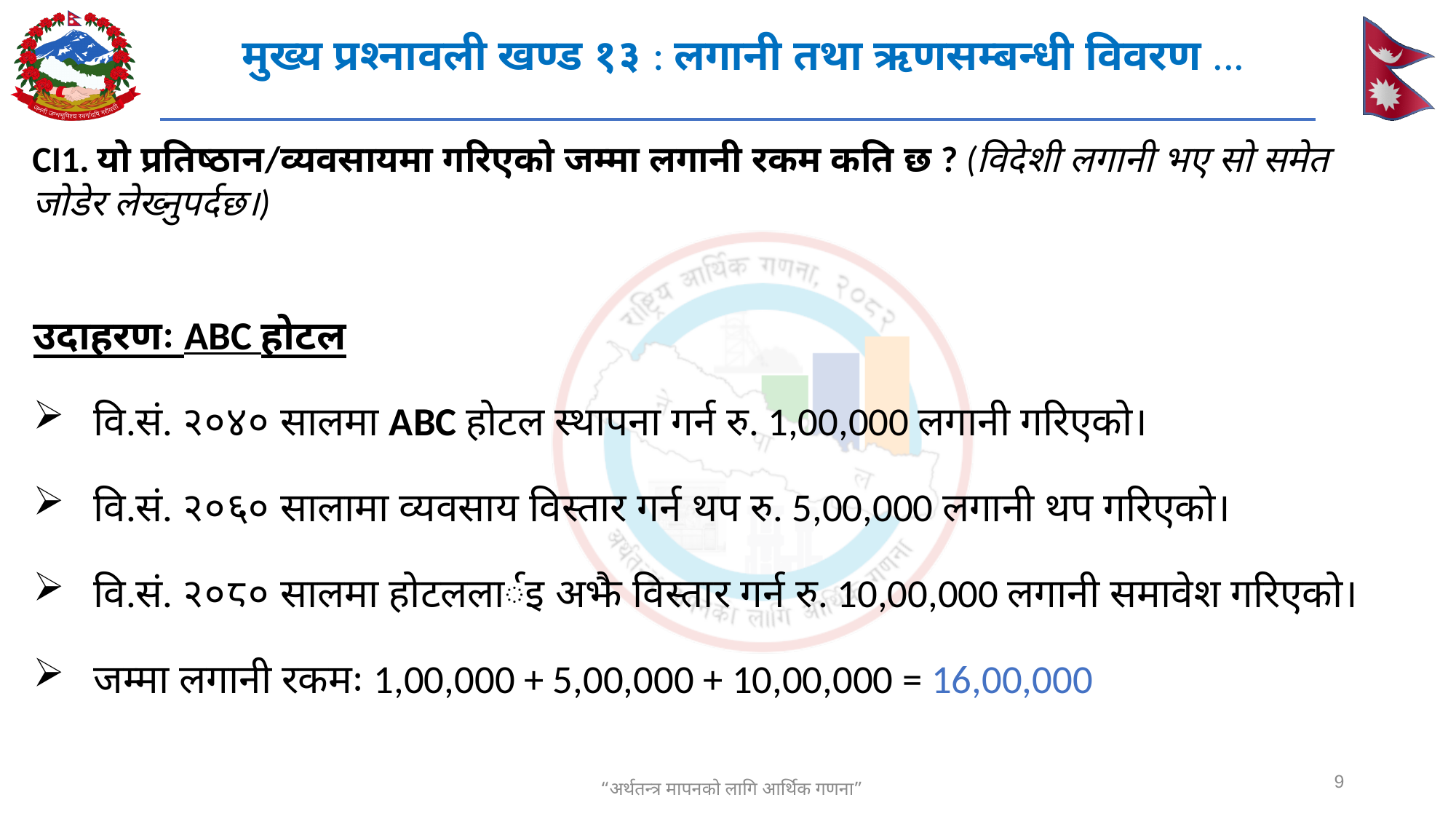

# मुख्य प्रश्नावली खण्ड १३ : लगानी तथा ऋणसम्बन्धी विवरण ...
CI1. यो प्रतिष्ठान/व्यवसायमा गरिएको जम्मा लगानी रकम कति छ ? (विदेशी लगानी भए सो समेत जोडेर लेख्नुपर्दछ।)
उदाहरणः ABC होटल
वि.सं. २०४० सालमा ABC होटल स्थापना गर्न रु. 1,00,000 लगानी गरिएको।
वि.सं. २०६० सालामा व्यवसाय विस्तार गर्न थप रु. 5,00,000 लगानी थप गरिएको।
वि.सं. २०८० सालमा होटललार्इ अझै विस्तार गर्न रु. 10,00,000 लगानी समावेश गरिएको।
जम्मा लगानी रकमः 1,00,000 + 5,00,000 + 10,00,000 = 16,00,000
9
“अर्थतन्त्र मापनको लागि आर्थिक गणना”